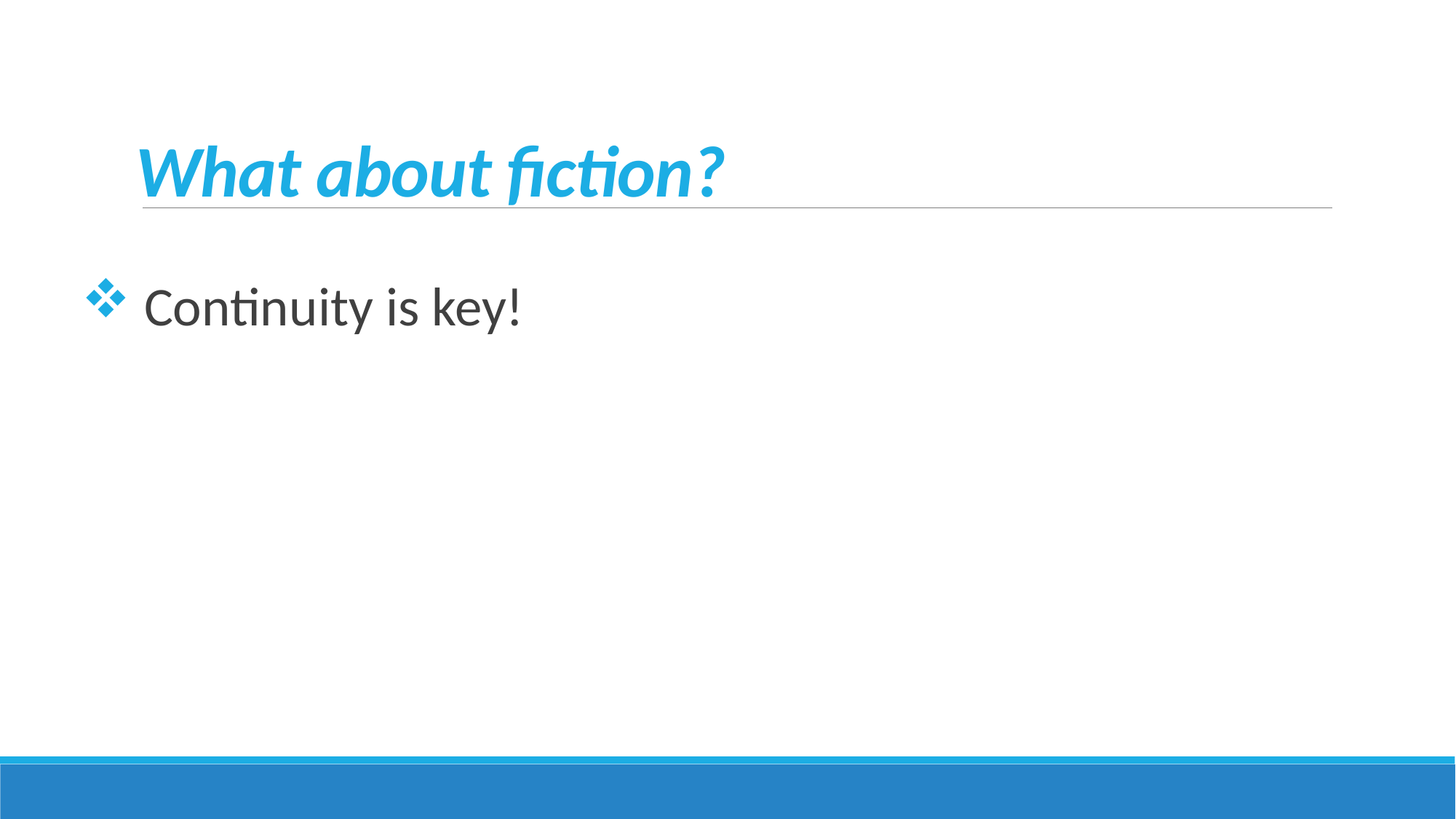

# What about fiction?
 Continuity is key!